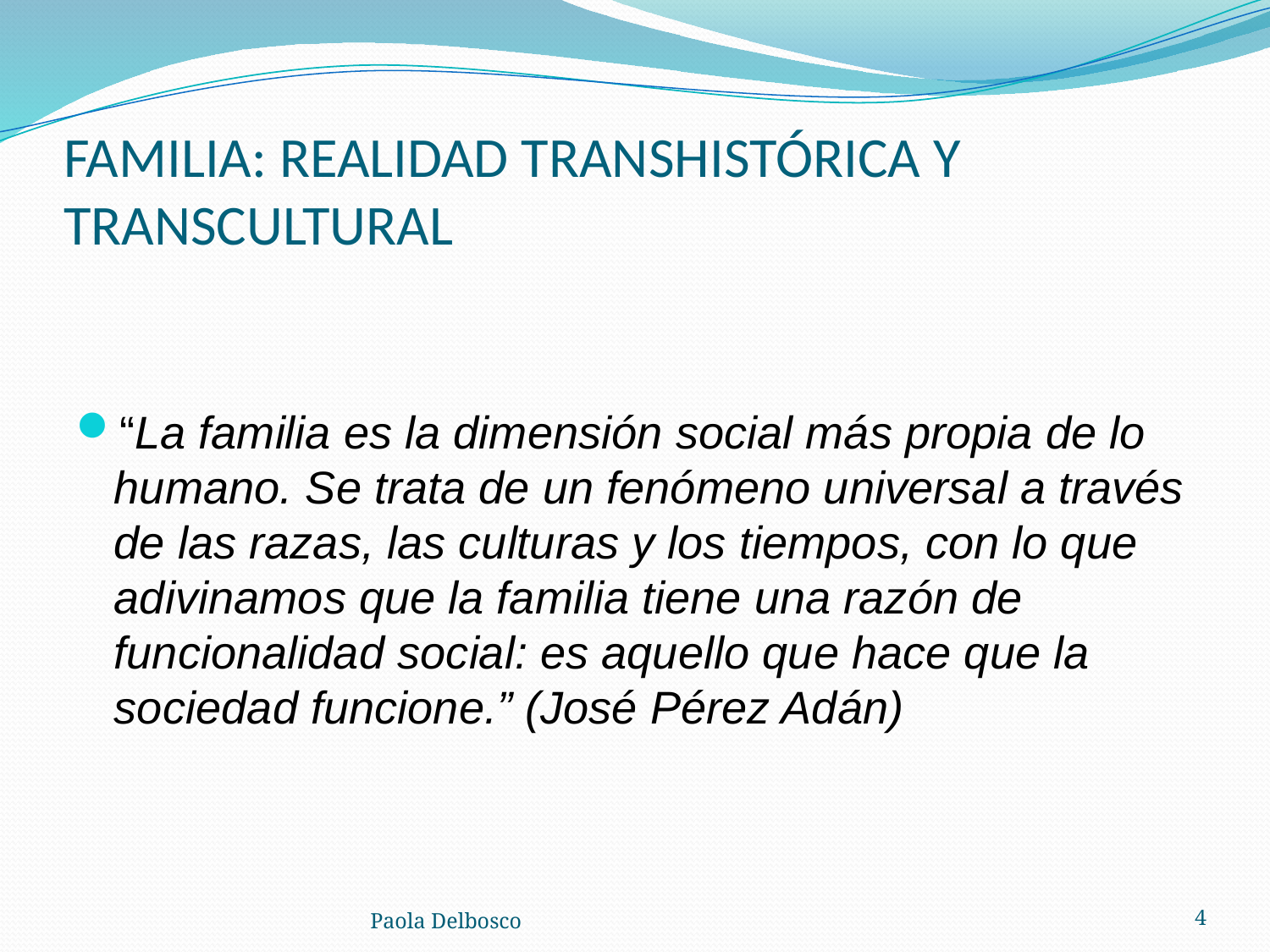

# FAMILIA: REALIDAD TRANSHISTÓRICA Y TRANSCULTURAL

“La familia es la dimensión social más propia de lo humano. Se trata de un fenómeno universal a través de las razas, las culturas y los tiempos, con lo que adivinamos que la familia tiene una razón de funcionalidad social: es aquello que hace que la sociedad funcione.” (José Pérez Adán)

Paola Delbosco
4